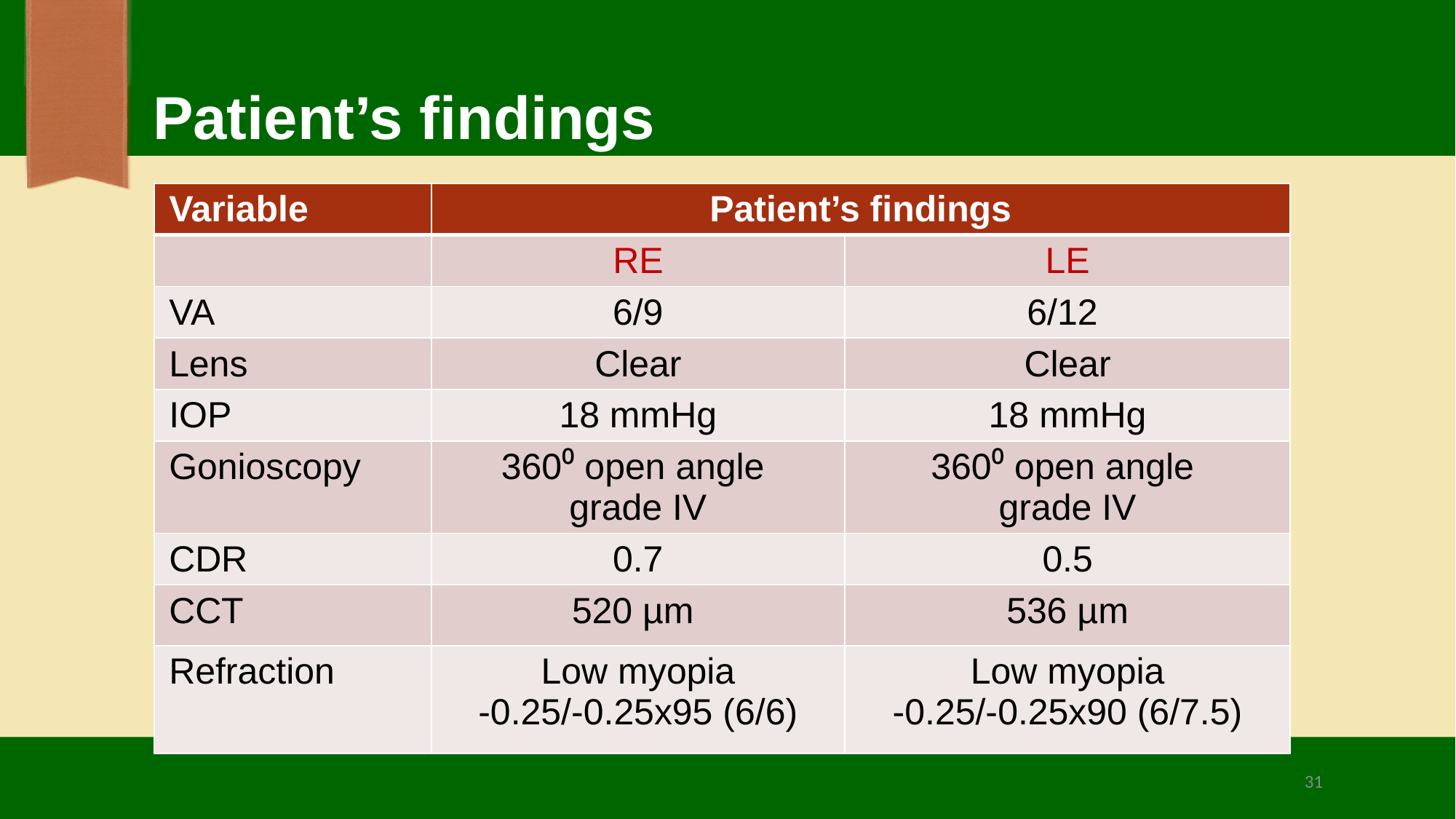

# Patient’s findings

| Variable | Patient’s findings |  |
| --- | --- | --- |
|  | RE | LE |
| VA | 6/9 | 6/12 |
| Lens | Clear | Clear |
| IOP | 18 mmHg | 18 mmHg |
| Gonioscopy | 360⁰ open angle grade IV | 360⁰ open angle grade IV |
| CDR | 0.7 | 0.5 |
| CCT | 520 µm | 536 µm |
| Refraction | Low myopia -0.25/-0.25x95 (6/6) | Low myopia -0.25/-0.25x90 (6/7.5) |
31